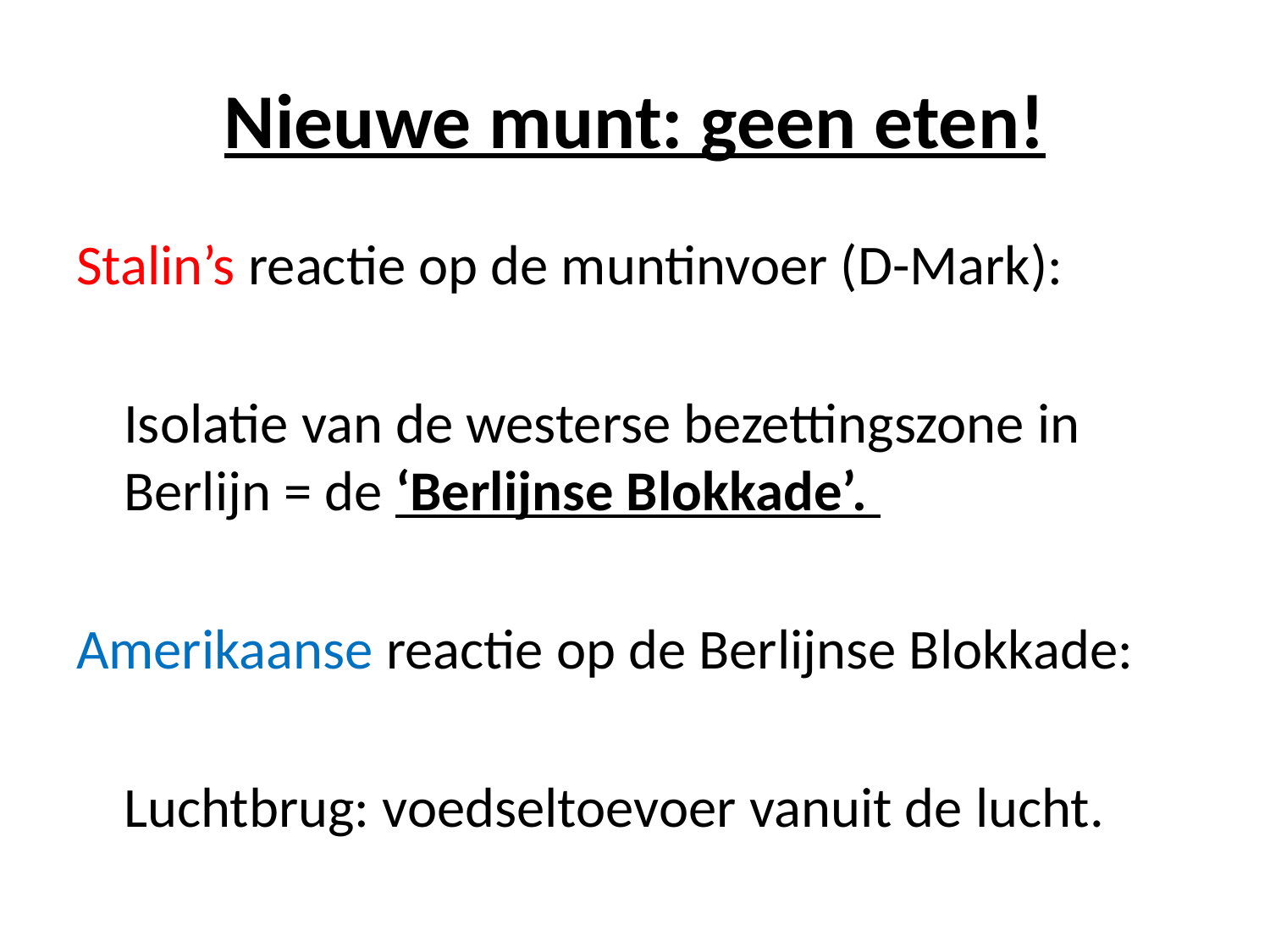

# Nieuwe munt: geen eten!
Stalin’s reactie op de muntinvoer (D-Mark):

	Isolatie van de westerse bezettingszone in Berlijn = de ‘Berlijnse Blokkade’.

Amerikaanse reactie op de Berlijnse Blokkade:

	Luchtbrug: voedseltoevoer vanuit de lucht.